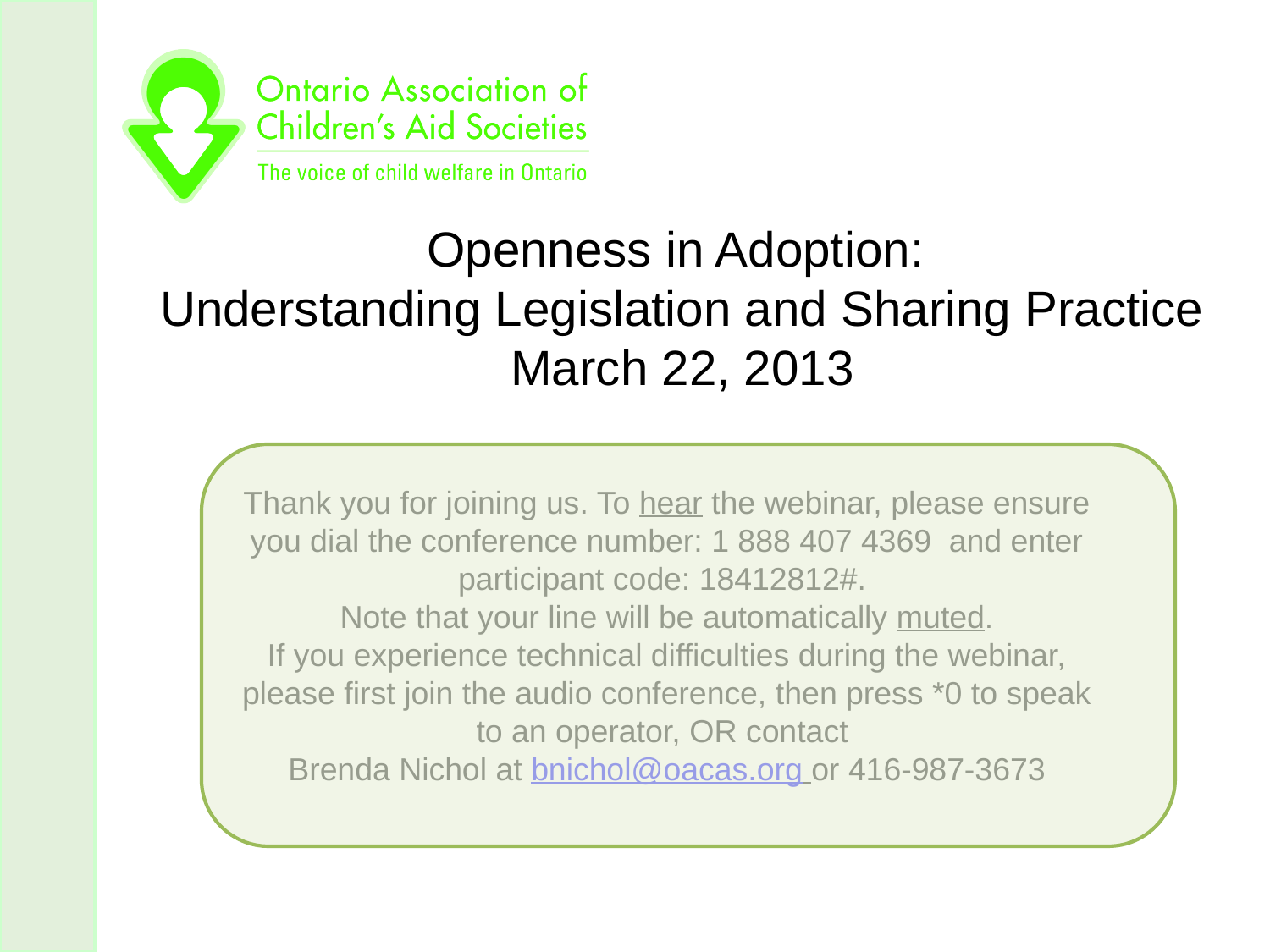

# Openness in Adoption: Understanding Legislation and Sharing Practice March 22, 2013

Thank you for joining us. To hear the webinar, please ensure you dial the conference number: 1 888 407 4369  and enter participant code: 18412812#.
Note that your line will be automatically muted.
If you experience technical difficulties during the webinar, please first join the audio conference, then press *0 to speak to an operator, OR contact
Brenda Nichol at bnichol@oacas.org or 416-987-3673